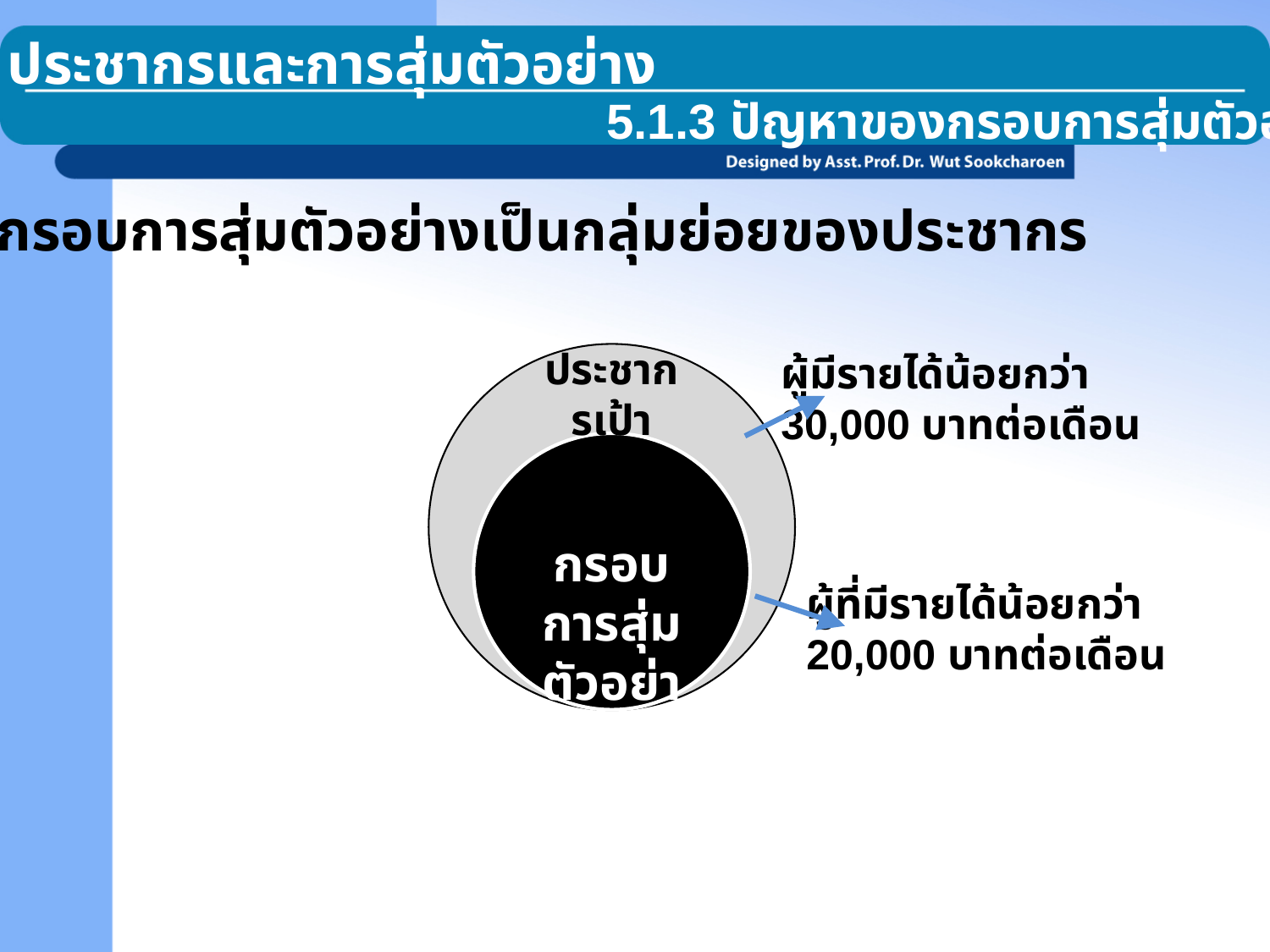

5.1 ประชากรและการสุ่มตัวอย่าง
5.1.3 ปัญหาของกรอบการสุ่มตัวอย่าง
1. กรอบการสุ่มตัวอย่างเป็นกลุ่มย่อยของประชากร
ประชากรเป้าหมาย
ผู้มีรายได้น้อยกว่า
30,000 บาทต่อเดือน

กรอบการสุ่มตัวอย่าง
ผู้ที่มีรายได้น้อยกว่า
20,000 บาทต่อเดือน